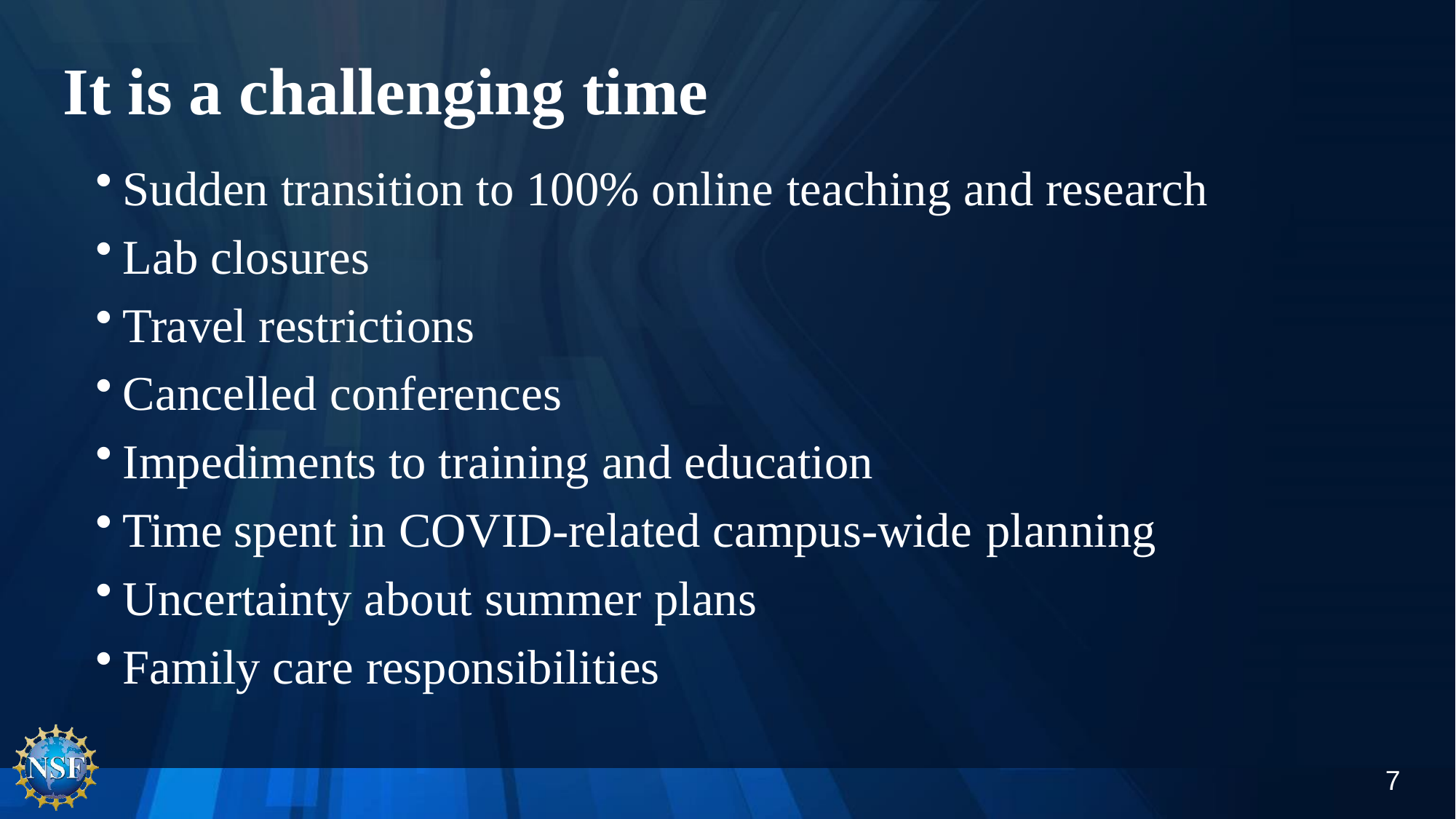

# It is a challenging time
Sudden transition to 100% online teaching and research
Lab closures
Travel restrictions
Cancelled conferences
Impediments to training and education
Time spent in COVID-related campus-wide planning
Uncertainty about summer plans
Family care responsibilities
7